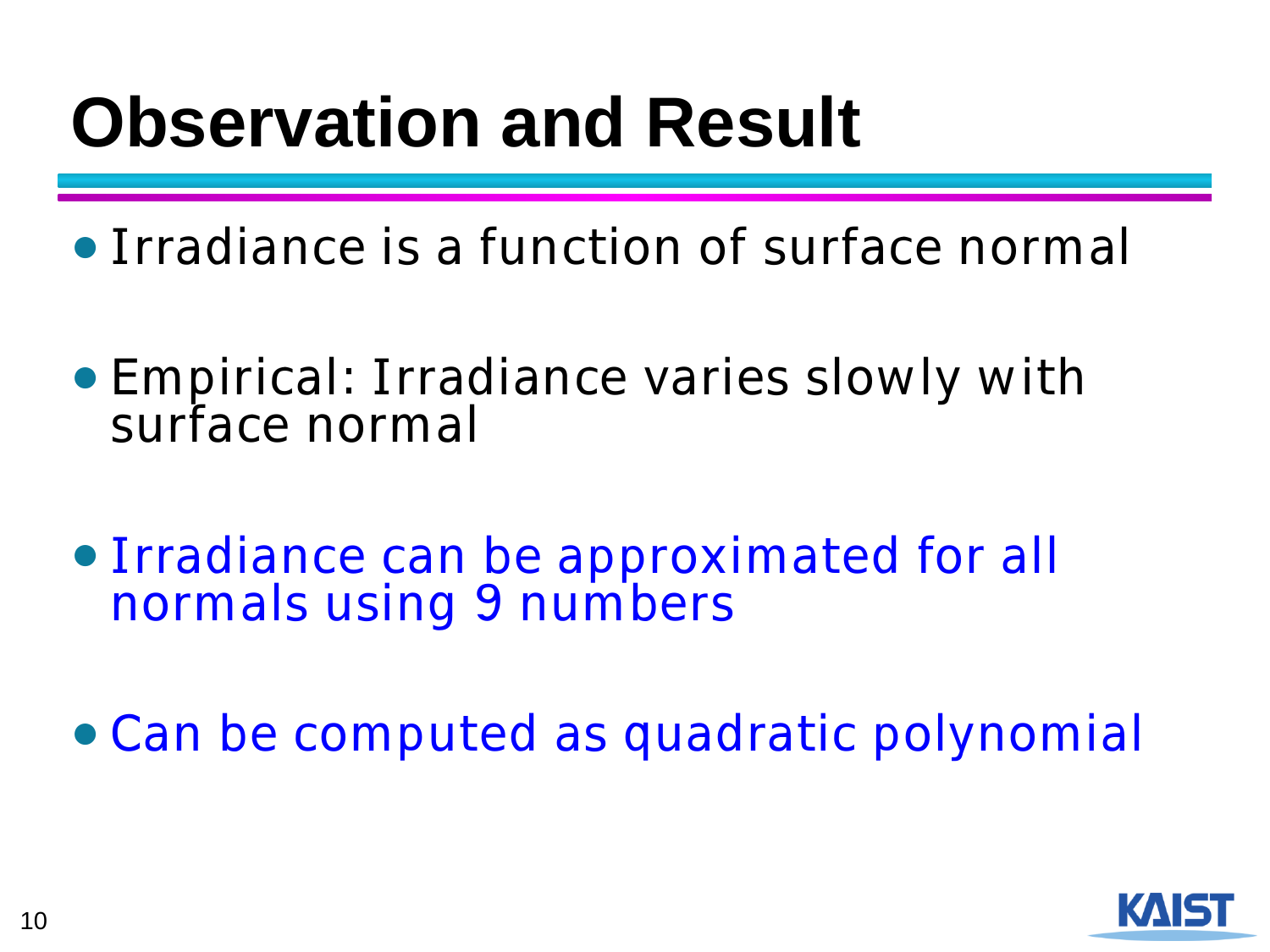

# Observation and Result
Irradiance is a function of surface normal

Empirical: Irradiance varies slowly with surface normal

Irradiance can be approximated for all normals using 9 numbers

Can be computed as quadratic polynomial